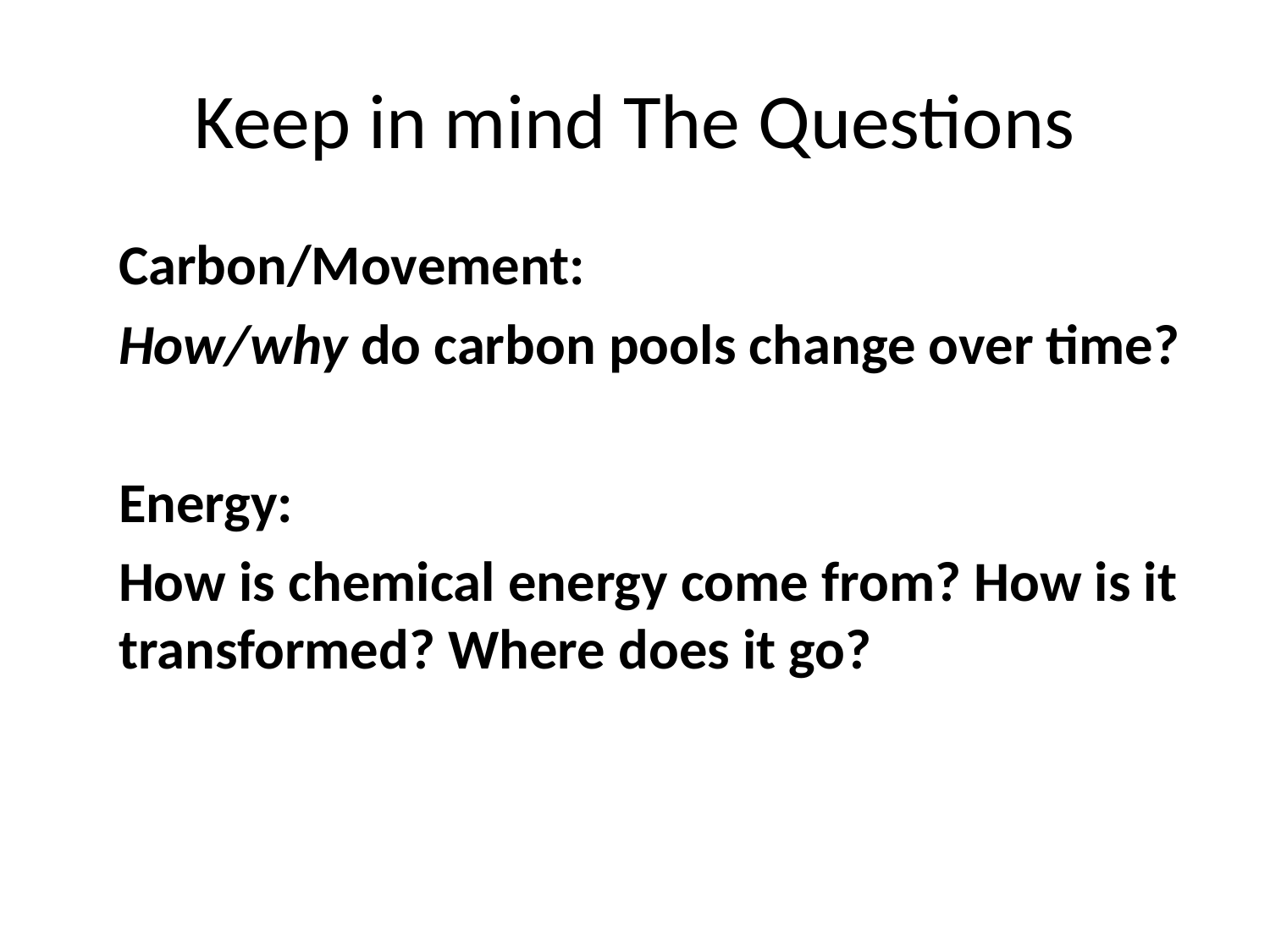

# Keep in mind The Questions
Carbon/Movement:
How/why do carbon pools change over time?

Energy:
How is chemical energy come from? How is it transformed? Where does it go?